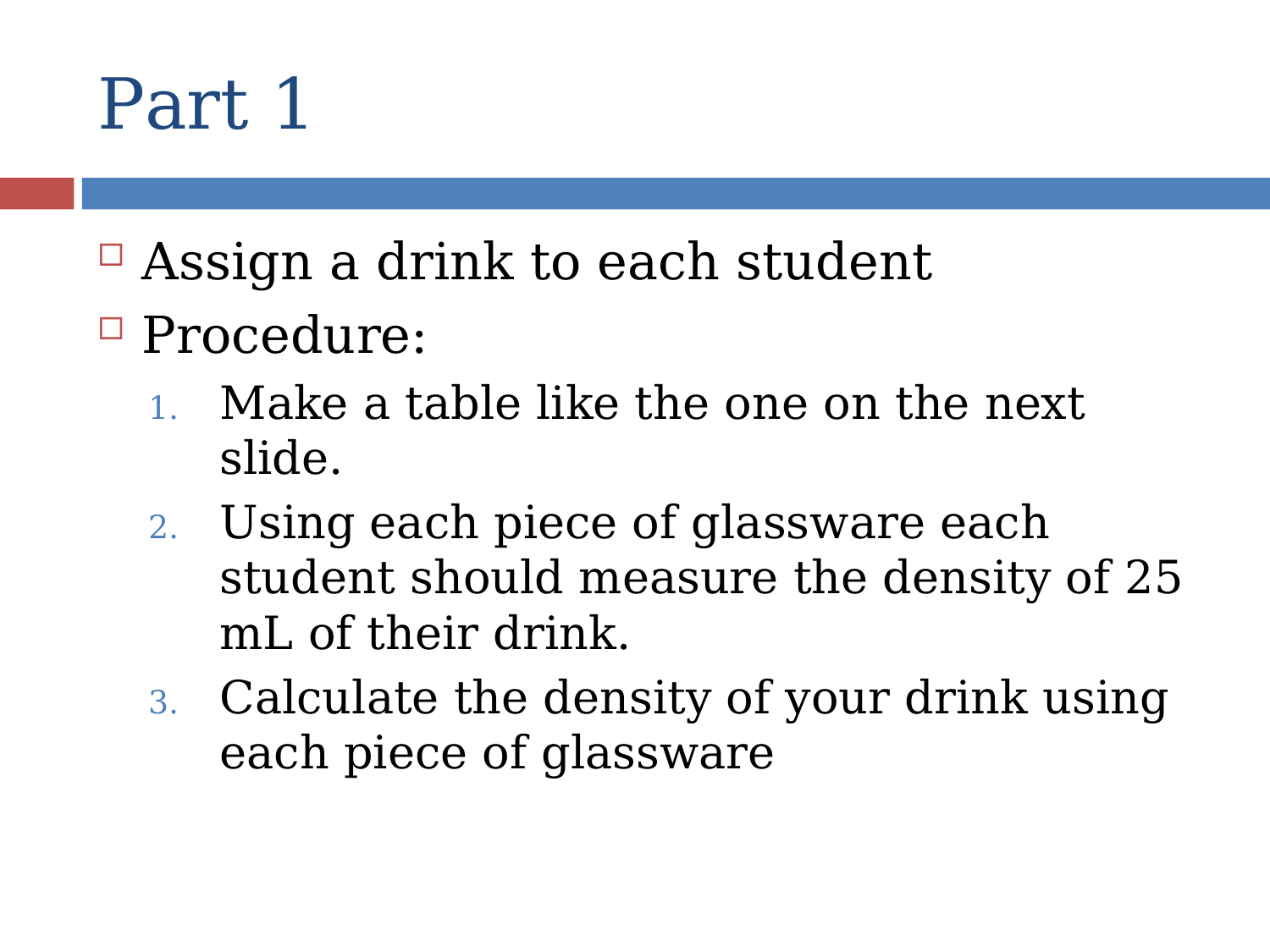

# Part 1
Assign a drink to each student
Procedure:
Make a table like the one on the next slide.
Using each piece of glassware each student should measure the density of 25 mL of their drink.
Calculate the density of your drink using each piece of glassware